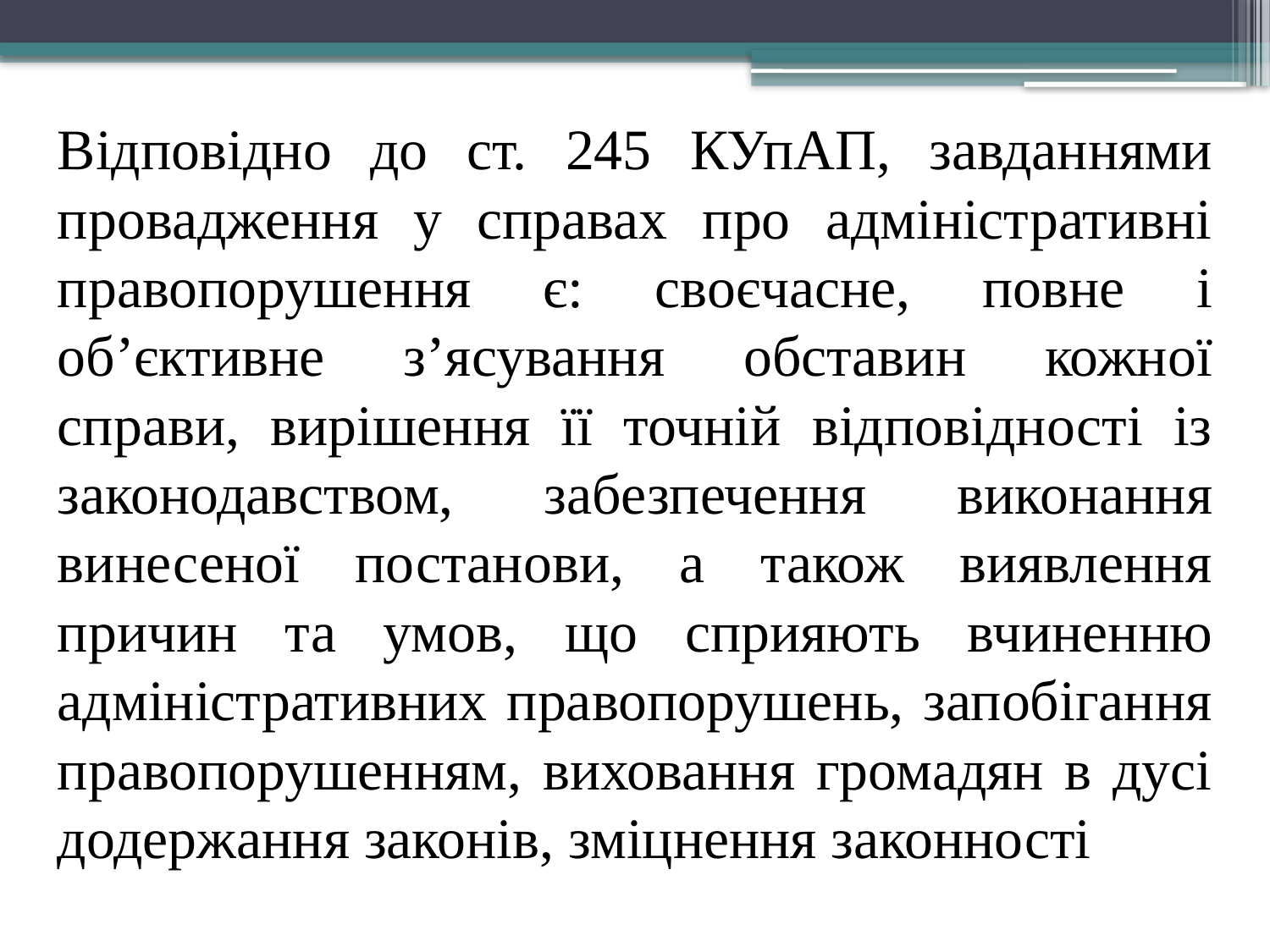

Відповідно до ст. 245 КУпАП, завданнями провадження у справах про адміністративні правопорушення є: своєчасне, повне і об’єктивне з’ясування обставин кожної справи, вирішення її точній відповідності із законодавством, забезпечення виконання винесеної постанови, а також виявлення причин та умов, що сприяють вчиненню адміністративних правопорушень, запобігання правопорушенням, виховання громадян в дусі додержання законів, зміцнення законності